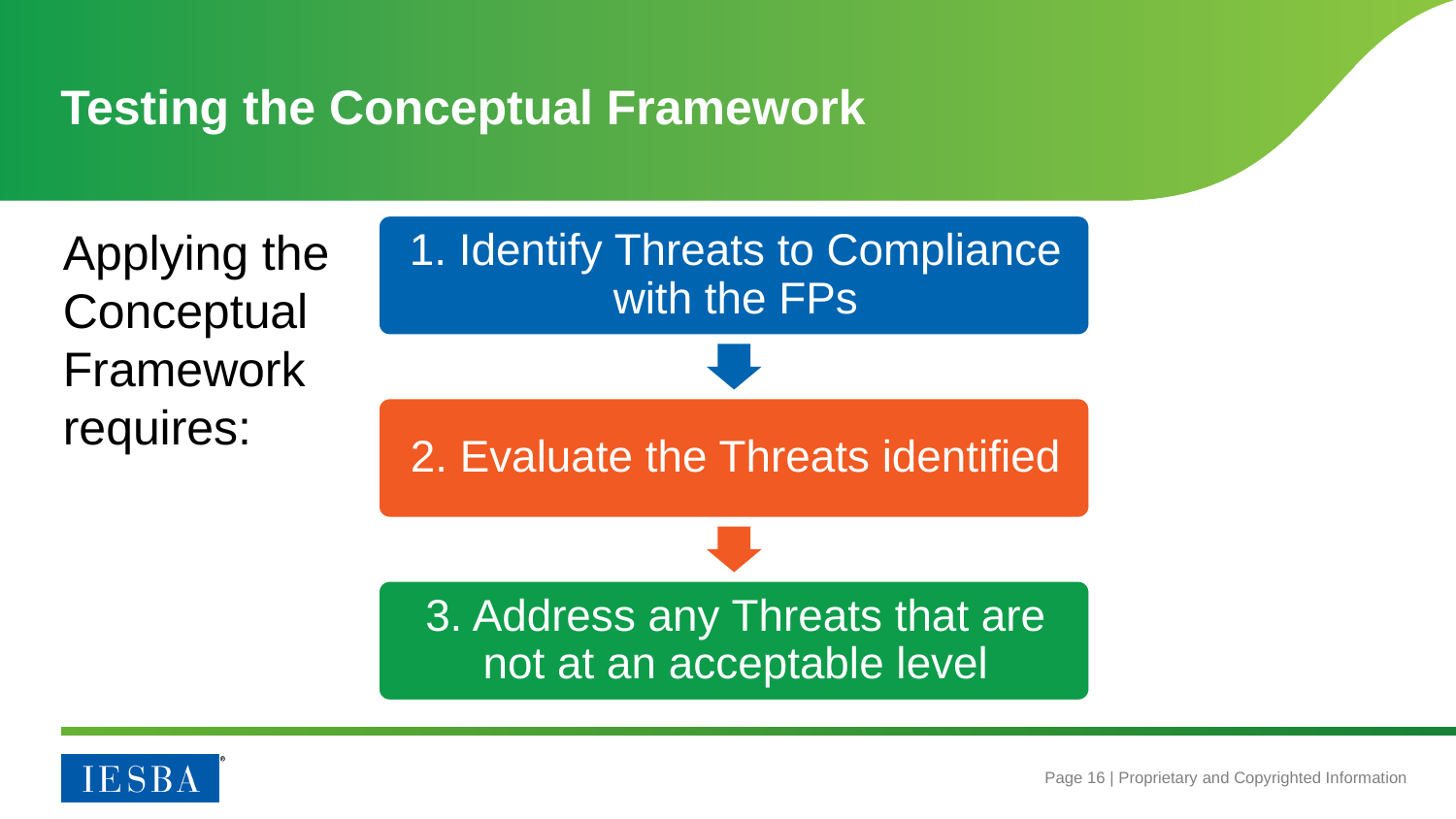

# Testing the Conceptual Framework
Applying the Conceptual Framework requires:
1. Identify Threats to Compliance with the FPs

2. Evaluate the Threats identified

3. Address any Threats that are not at an acceptable level